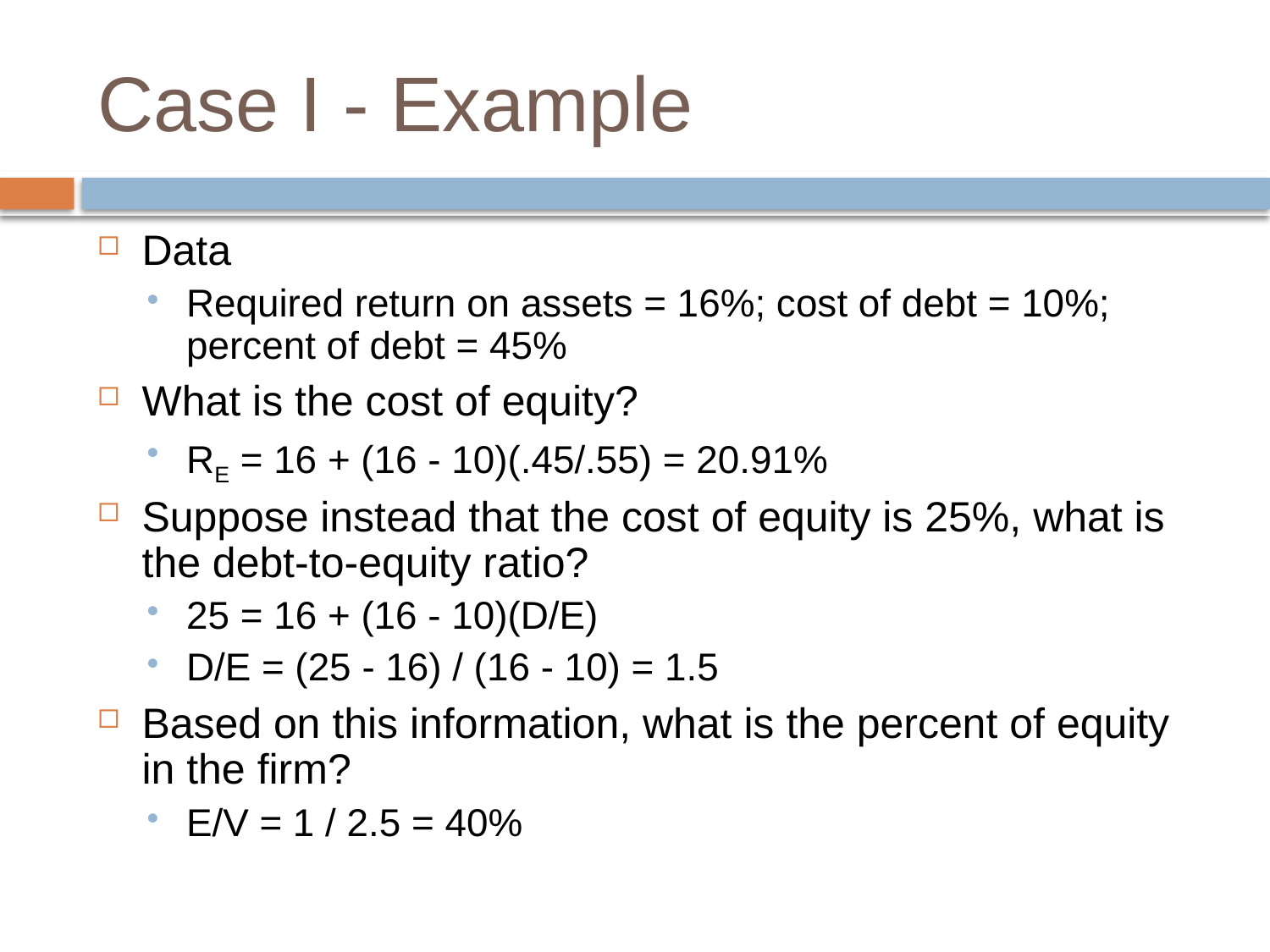

# Case I - Example
Data
Required return on assets = 16%; cost of debt = 10%; percent of debt = 45%
What is the cost of equity?
RE = 16 + (16 - 10)(.45/.55) = 20.91%
Suppose instead that the cost of equity is 25%, what is the debt-to-equity ratio?
25 = 16 + (16 - 10)(D/E)
D/E = (25 - 16) / (16 - 10) = 1.5
Based on this information, what is the percent of equity in the firm?
E/V = 1 / 2.5 = 40%